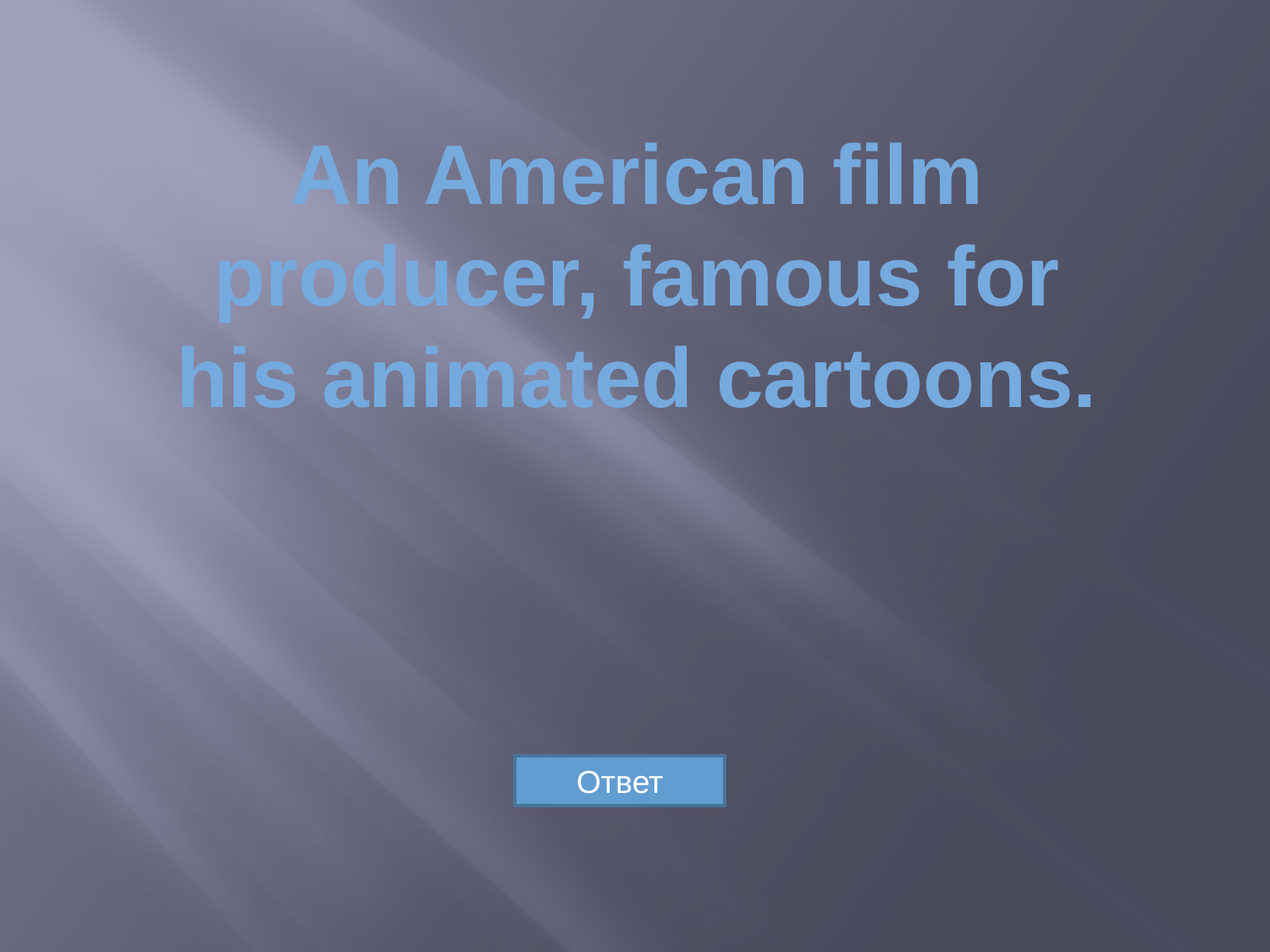

# An American film producer, famous for his animated cartoons.